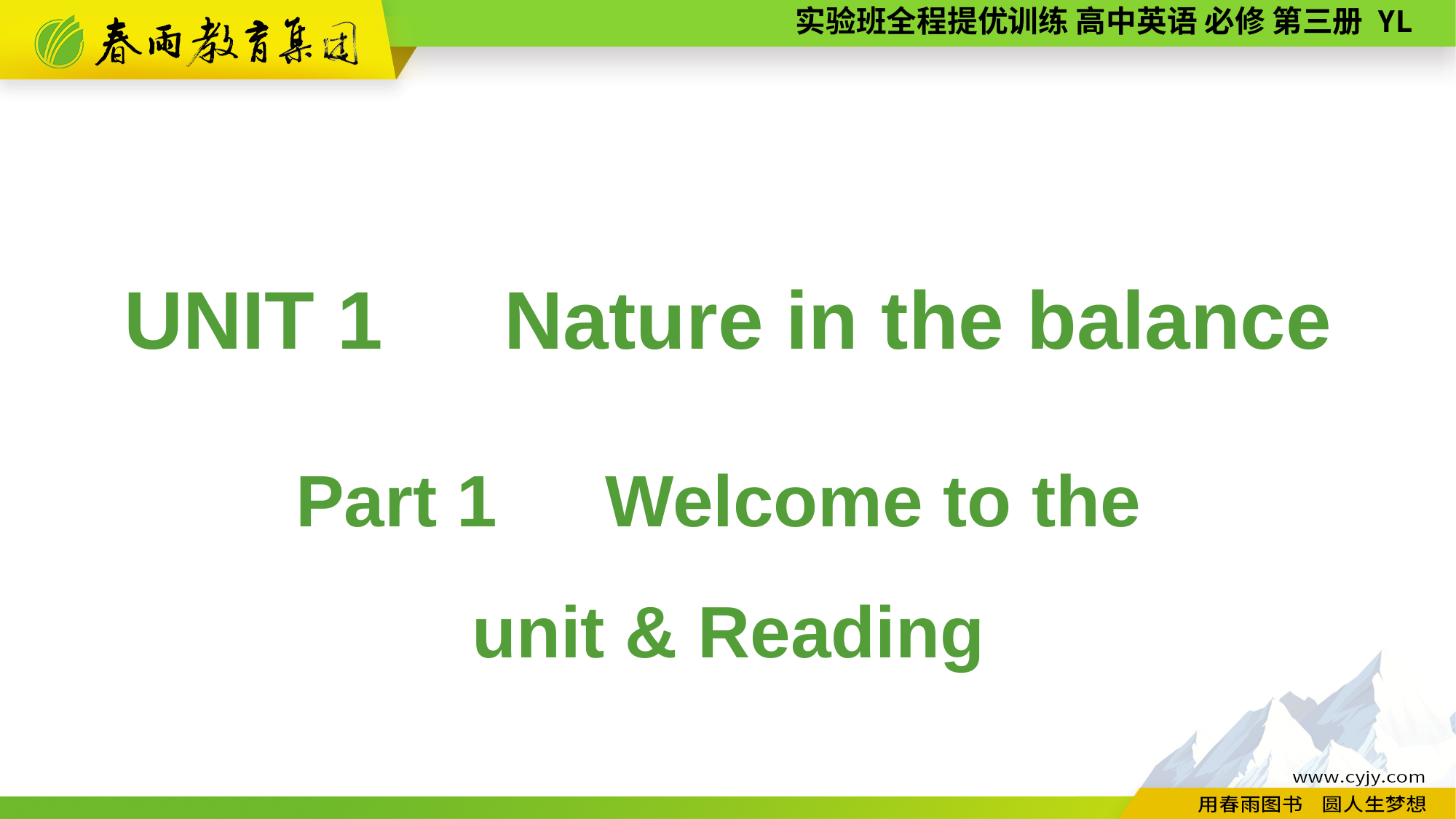

UNIT 1　Nature in the balance
Part 1　Welcome to the
unit & Reading